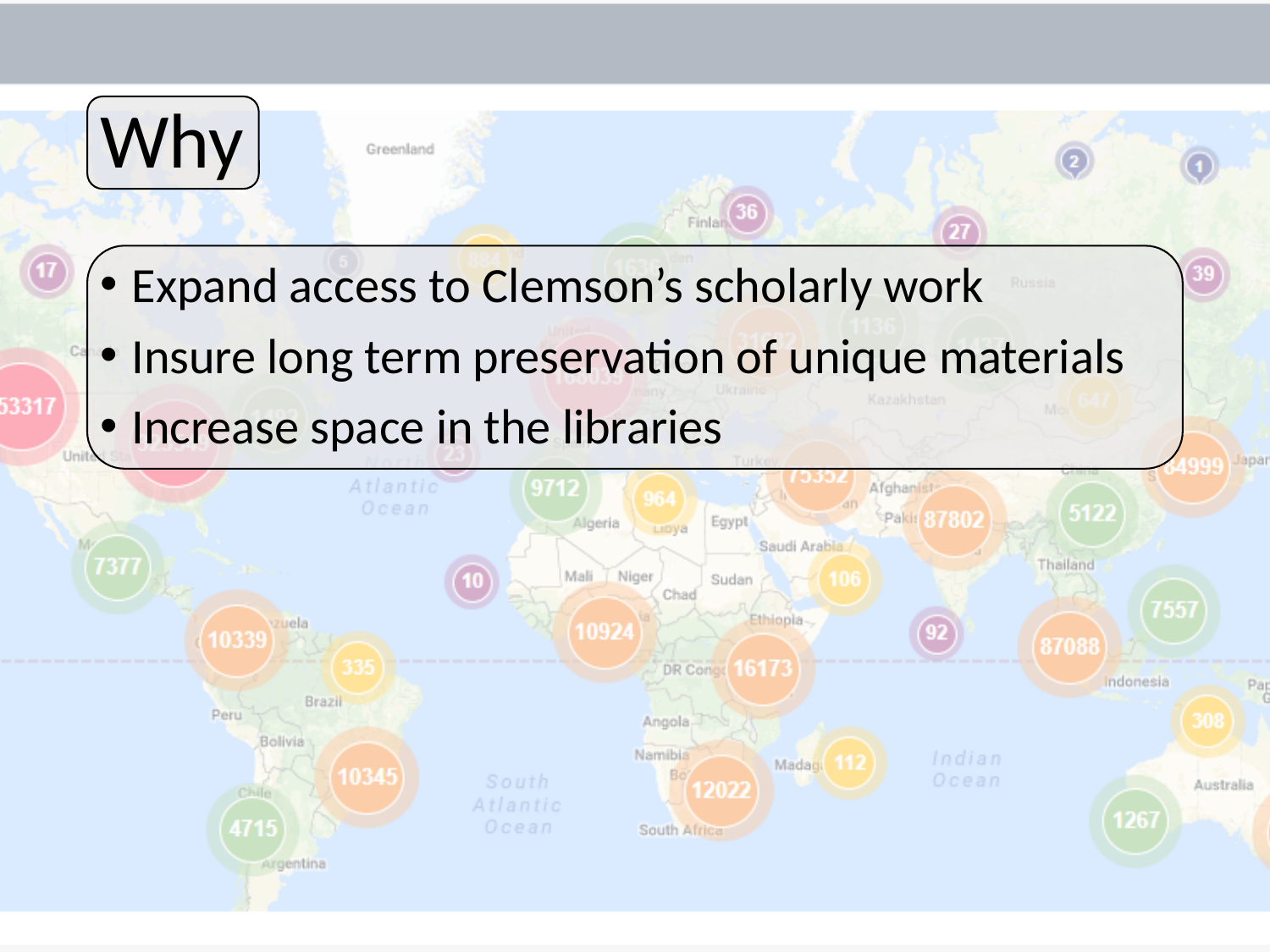

# Why

Expand access to Clemson’s scholarly work
Insure long term preservation of unique materials
Increase space in the libraries